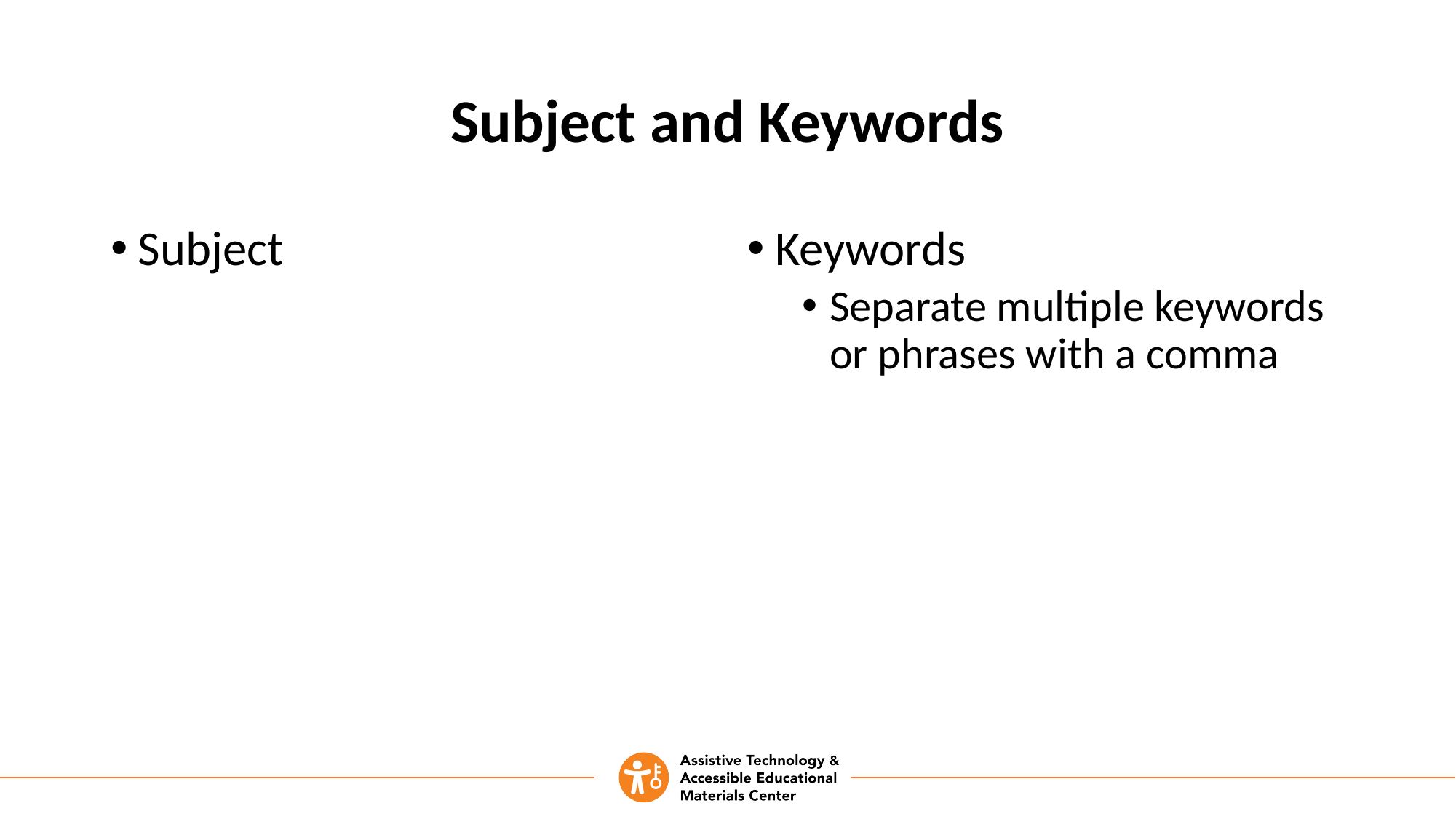

# Subject and Keywords
Subject

Keywords
Separate multiple keywords or phrases with a comma